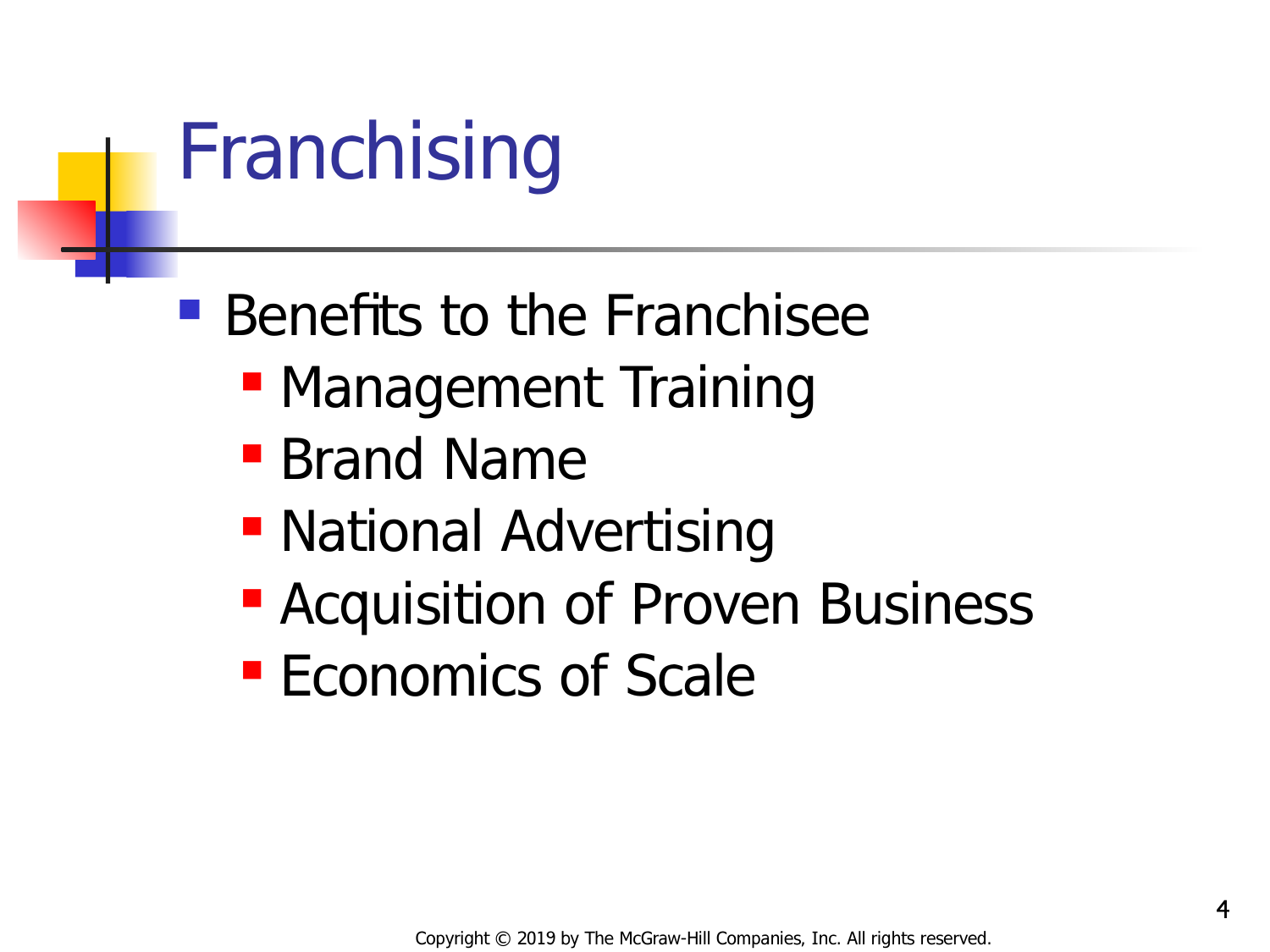

# Franchising
Benefits to the Franchisee
Management Training
Brand Name
National Advertising
Acquisition of Proven Business
Economics of Scale
4
Copyright © 2019 by The McGraw-Hill Companies, Inc. All rights reserved.